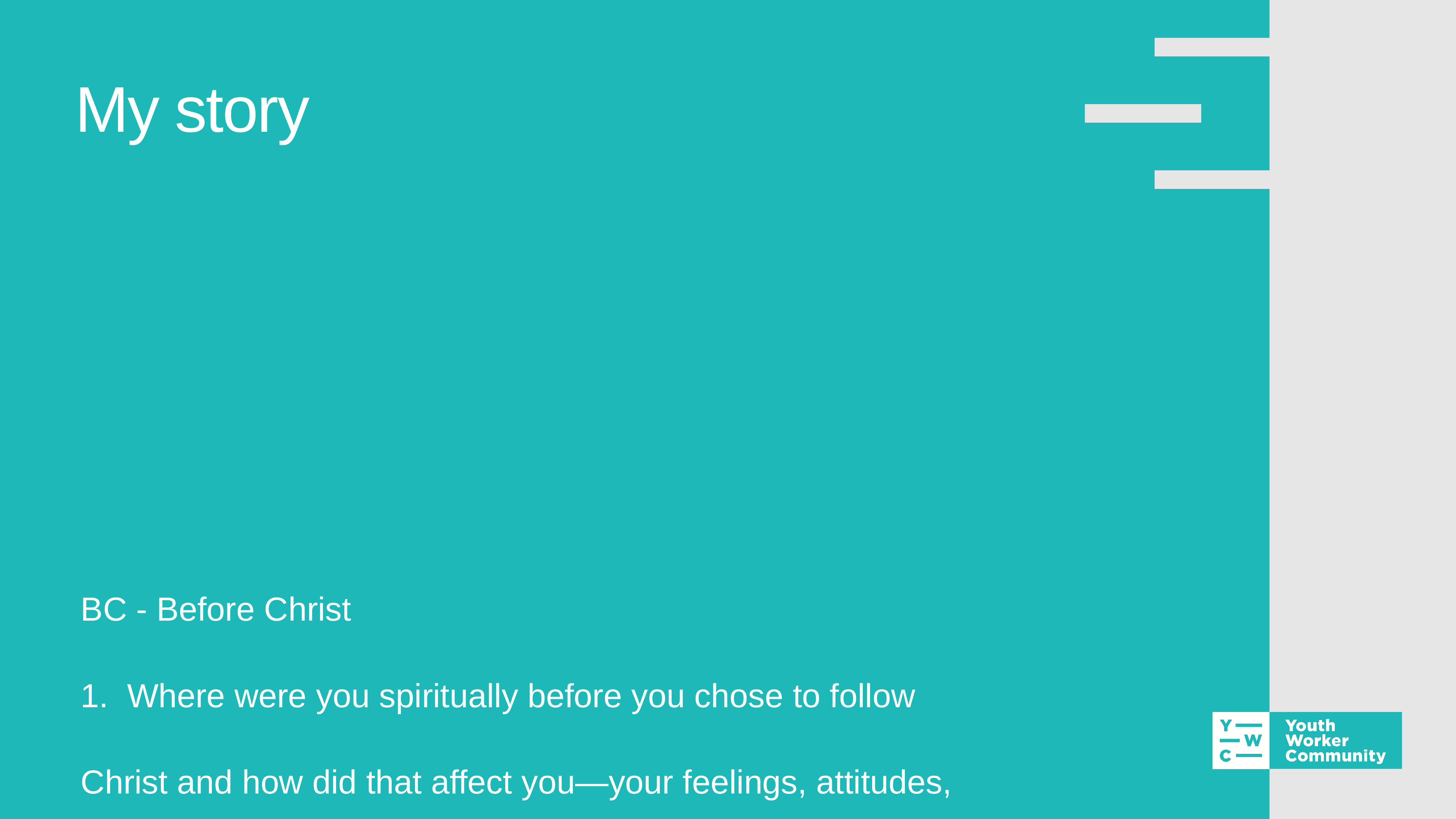

# My story
BC - Before Christ
1.  Where were you spiritually before you chose to follow Christ and how did that affect you—your feelings, attitudes, actions, relationships?